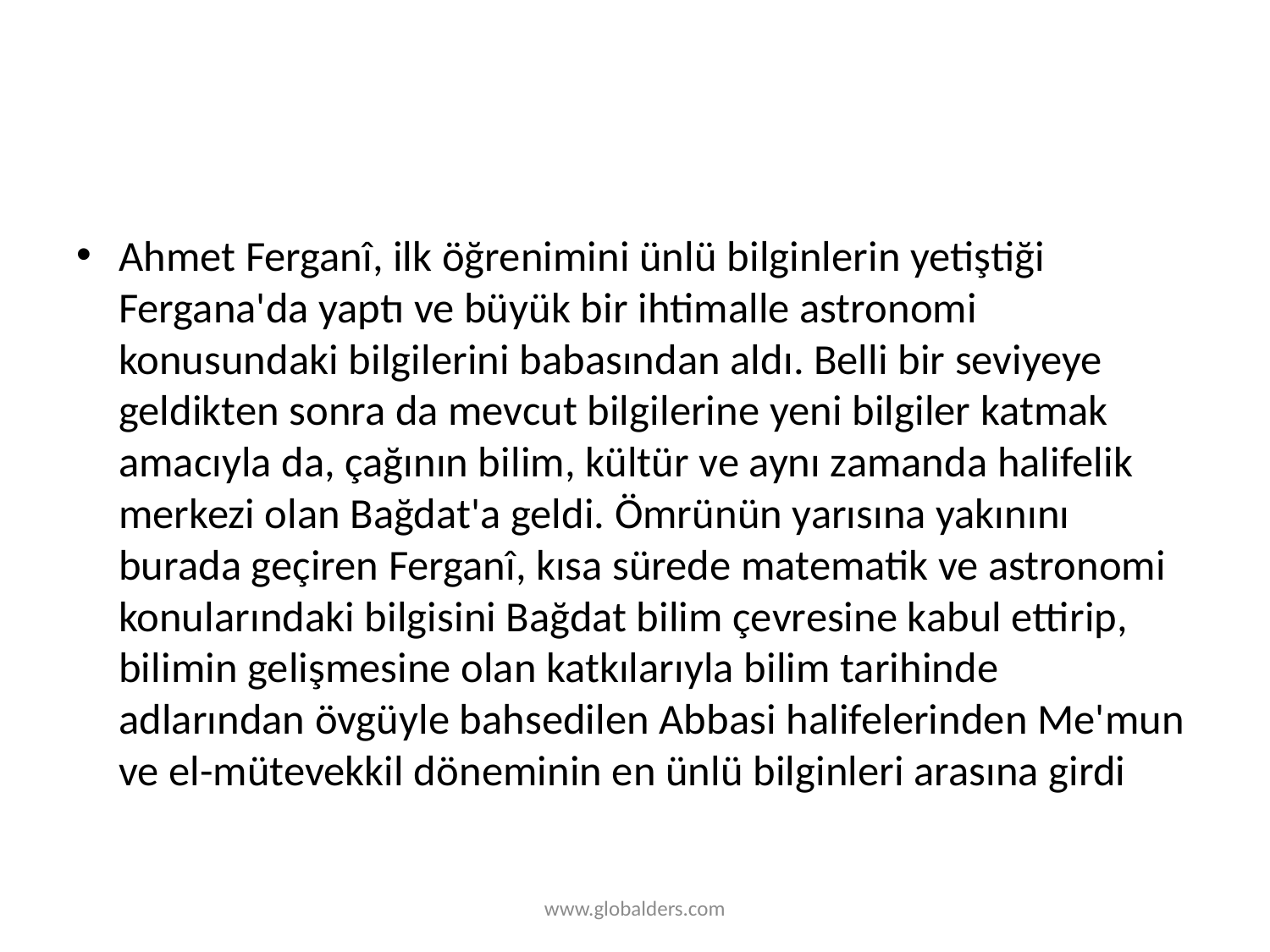

#
Ahmet Ferganî, ilk öğrenimini ünlü bilginlerin yetiştiği Fergana'da yaptı ve büyük bir ihtimalle astronomi konusundaki bilgilerini babasından aldı. Belli bir seviyeye geldikten sonra da mevcut bilgilerine yeni bilgiler katmak amacıyla da, çağının bilim, kültür ve aynı zamanda halifelik merkezi olan Bağdat'a geldi. Ömrünün yarısına yakınını burada geçiren Ferganî, kısa sürede matematik ve astronomi konularındaki bilgisini Bağdat bilim çevresine kabul ettirip, bilimin gelişmesine olan katkılarıyla bilim tarihinde adlarından övgüyle bahsedilen Abbasi halifelerinden Me'mun ve el-mütevekkil döneminin en ünlü bilginleri arasına girdi
www.globalders.com